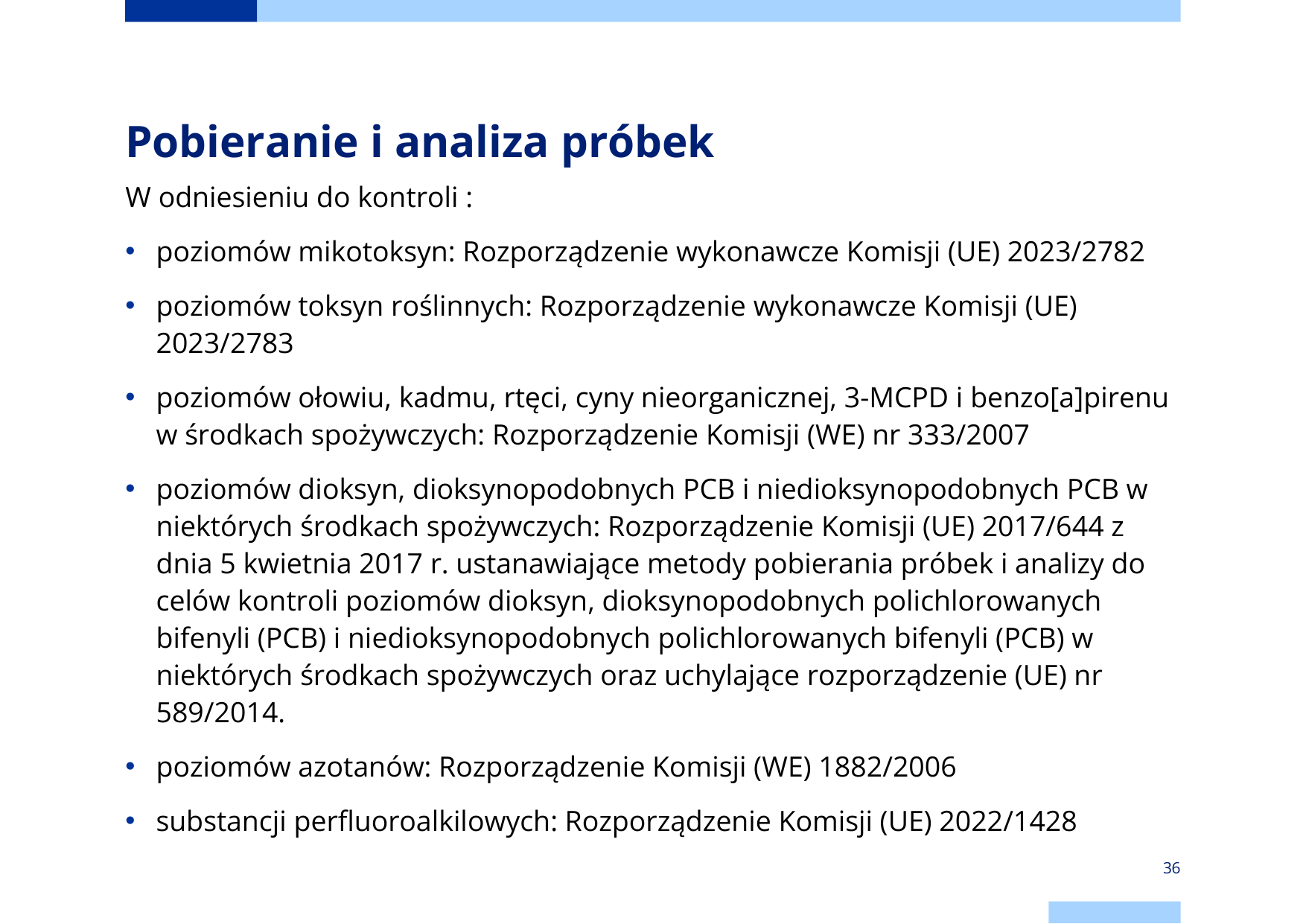

# Pobieranie i analiza próbek
W odniesieniu do kontroli :
poziomów mikotoksyn: Rozporządzenie wykonawcze Komisji (UE) 2023/2782
poziomów toksyn roślinnych: Rozporządzenie wykonawcze Komisji (UE) 2023/2783
poziomów ołowiu, kadmu, rtęci, cyny nieorganicznej, 3-MCPD i benzo[a]pirenu w środkach spożywczych: Rozporządzenie Komisji (WE) nr 333/2007
poziomów dioksyn, dioksynopodobnych PCB i niedioksynopodobnych PCB w niektórych środkach spożywczych: Rozporządzenie Komisji (UE) 2017/644 z dnia 5 kwietnia 2017 r. ustanawiające metody pobierania próbek i analizy do celów kontroli poziomów dioksyn, dioksynopodobnych polichlorowanych bifenyli (PCB) i niedioksynopodobnych polichlorowanych bifenyli (PCB) w niektórych środkach spożywczych oraz uchylające rozporządzenie (UE) nr 589/2014.
poziomów azotanów: Rozporządzenie Komisji (WE) 1882/2006
substancji perfluoroalkilowych: Rozporządzenie Komisji (UE) 2022/1428
36